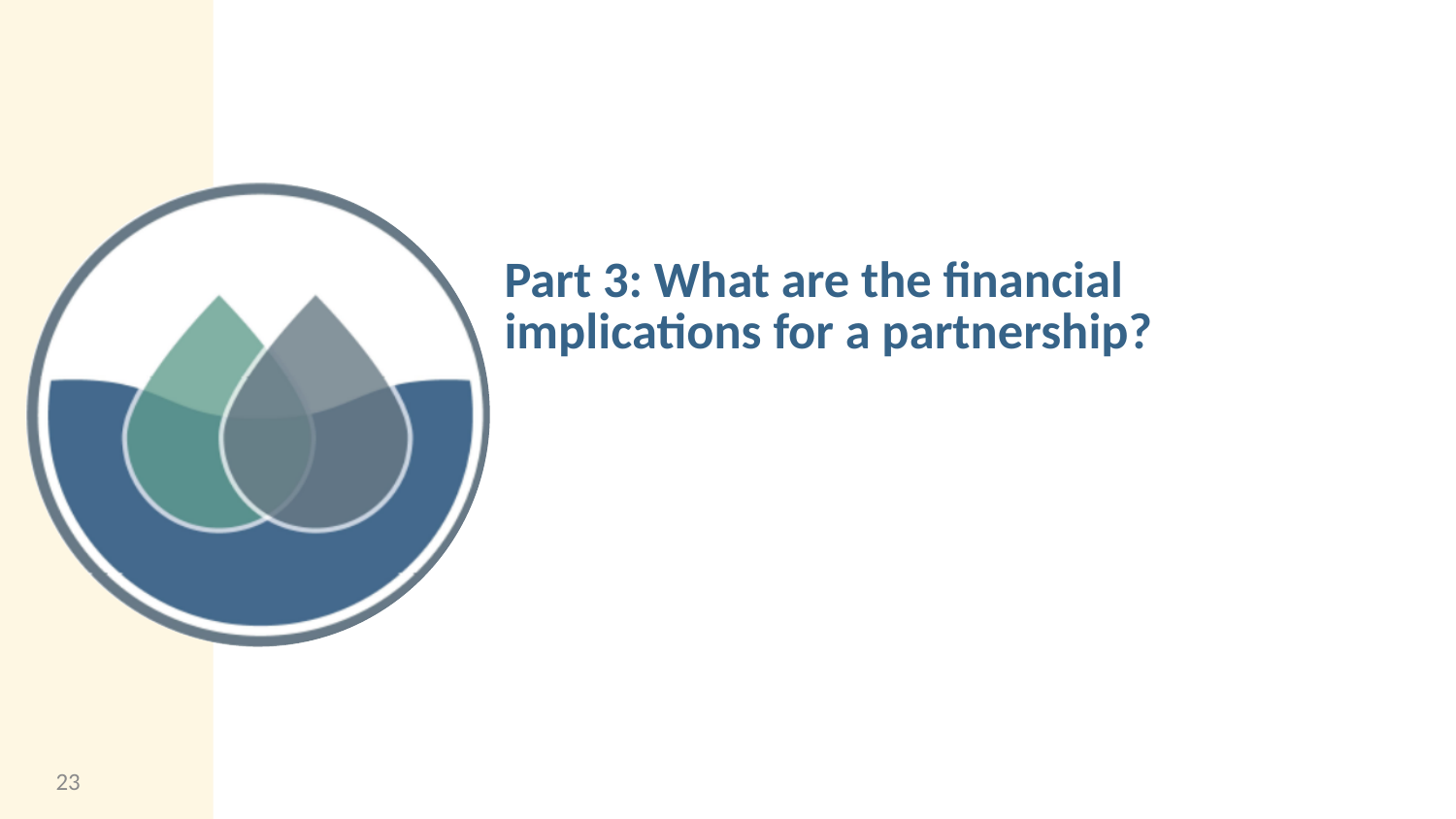

# Part 3: What are the financial implications for a partnership?

23